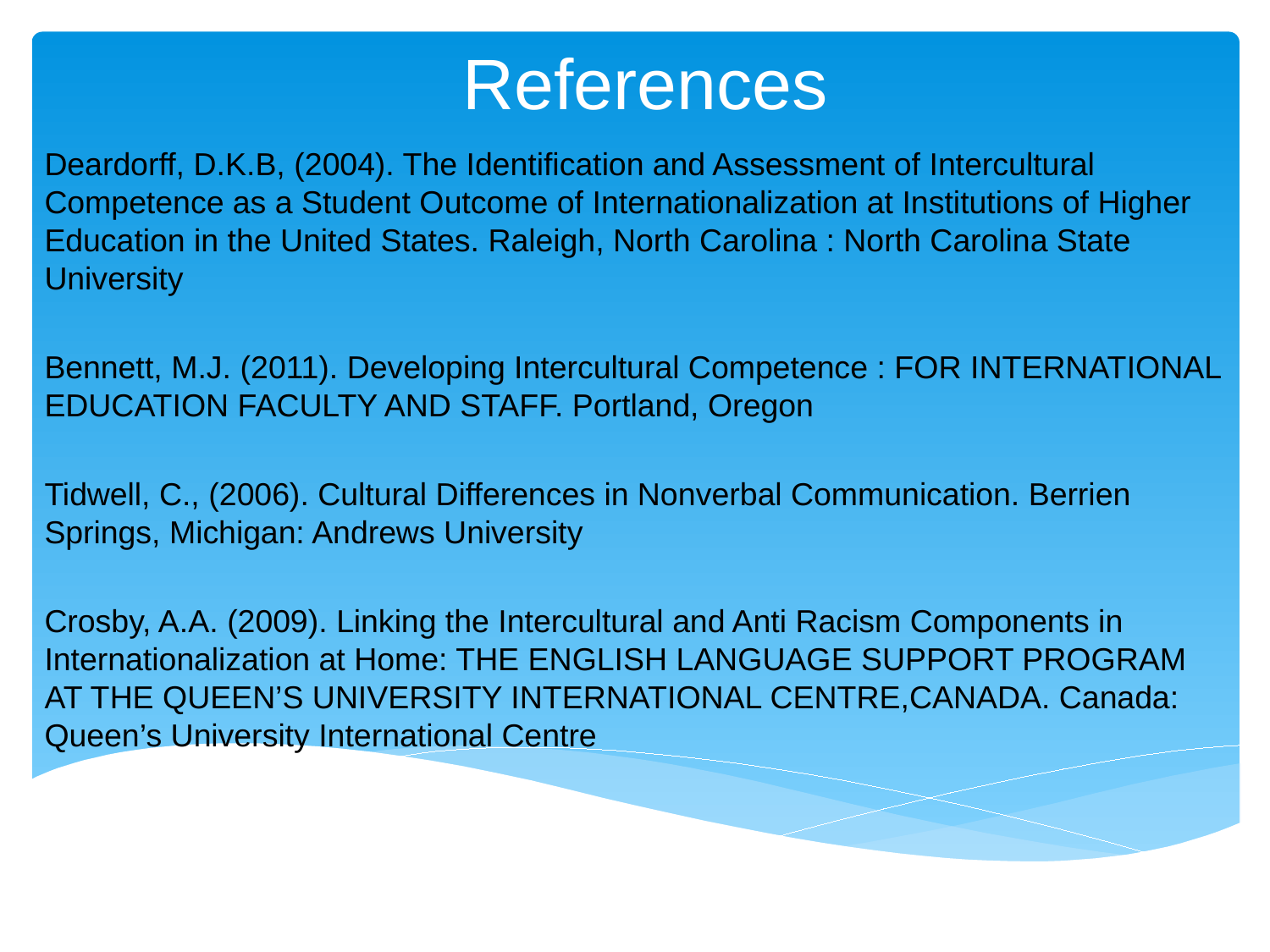

# References
Deardorff, D.K.B, (2004). The Identification and Assessment of Intercultural Competence as a Student Outcome of Internationalization at Institutions of Higher Education in the United States. Raleigh, North Carolina : North Carolina State University

Bennett, M.J. (2011). Developing Intercultural Competence : FOR INTERNATIONAL EDUCATION FACULTY AND STAFF. Portland, Oregon

Tidwell, C., (2006). Cultural Differences in Non­verbal Communication. Berrien Springs, Michigan: Andrews University

Crosby, A.A. (2009). Linking the Intercultural and Anti Racism Components in  Internationalization at Home: THE ENGLISH LANGUAGE SUPPORT PROGRAM AT THE QUEEN’S UNIVERSITY INTERNATIONAL CENTRE,CANADA. Canada: Queen’s University International Centre